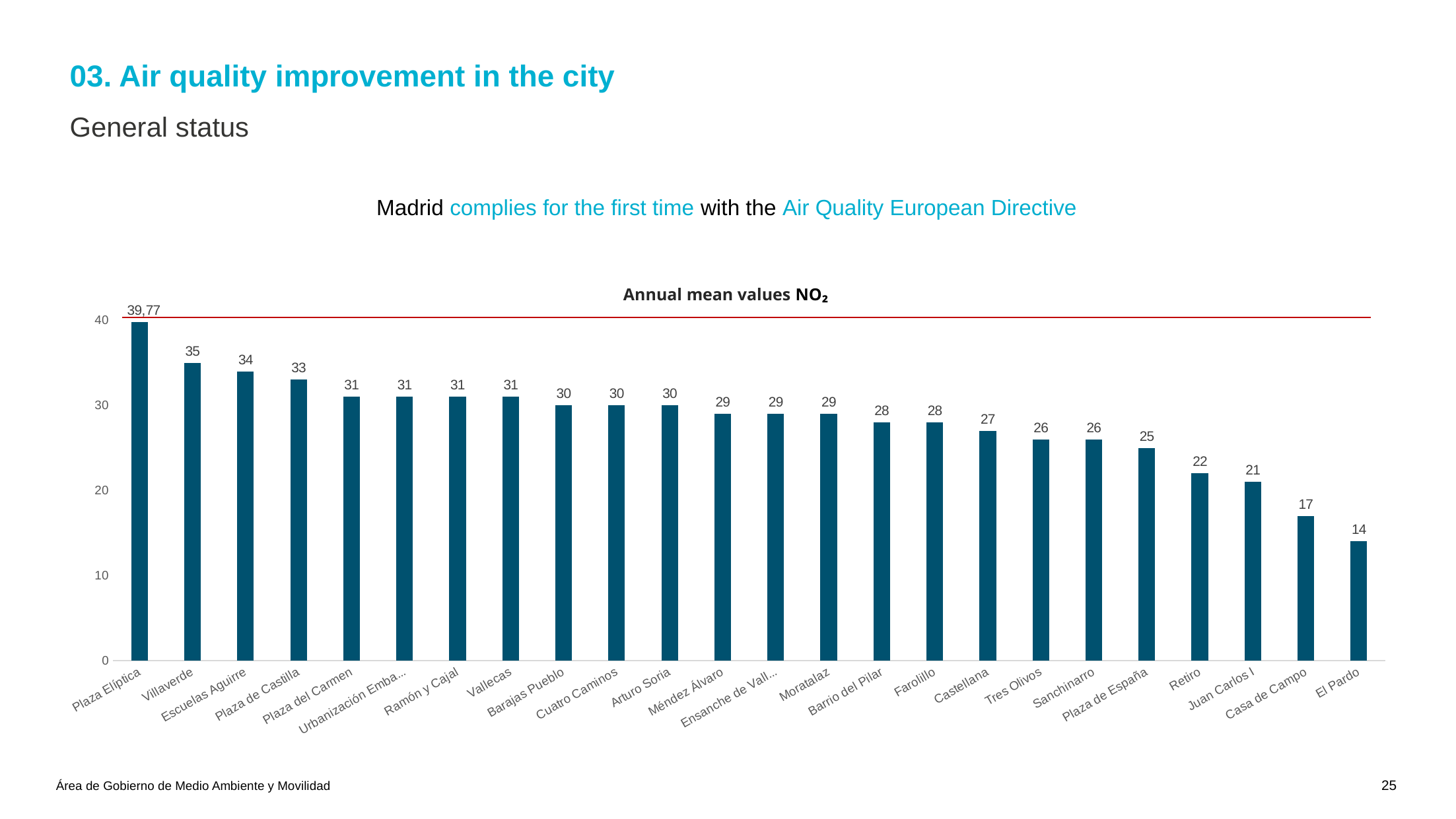

03. Air quality improvement in the city
# General status
Madrid complies for the first time with the Air Quality European Directive

### Chart

| Category | Valor Caire |
|---|---|
| Plaza Elíptica | 39.77 |
| Villaverde | 35.0 |
| Escuelas Aguirre | 34.0 |
| Plaza de Castilla | 33.0 |
| Plaza del Carmen | 31.0 |
| Urbanización Embajada | 31.0 |
| Ramón y Cajal | 31.0 |
| Vallecas | 31.0 |
| Barajas Pueblo | 30.0 |
| Cuatro Caminos | 30.0 |
| Arturo Soria | 30.0 |
| Méndez Álvaro | 29.0 |
| Ensanche de Vallecas | 29.0 |
| Moratalaz | 29.0 |
| Barrio del Pilar | 28.0 |
| Farolillo | 28.0 |
| Castellana | 27.0 |
| Tres Olivos | 26.0 |
| Sanchinarro | 26.0 |
| Plaza de España | 25.0 |
| Retiro | 22.0 |
| Juan Carlos I | 21.0 |
| Casa de Campo | 17.0 |
| El Pardo | 14.0 |
Annual mean values NO₂